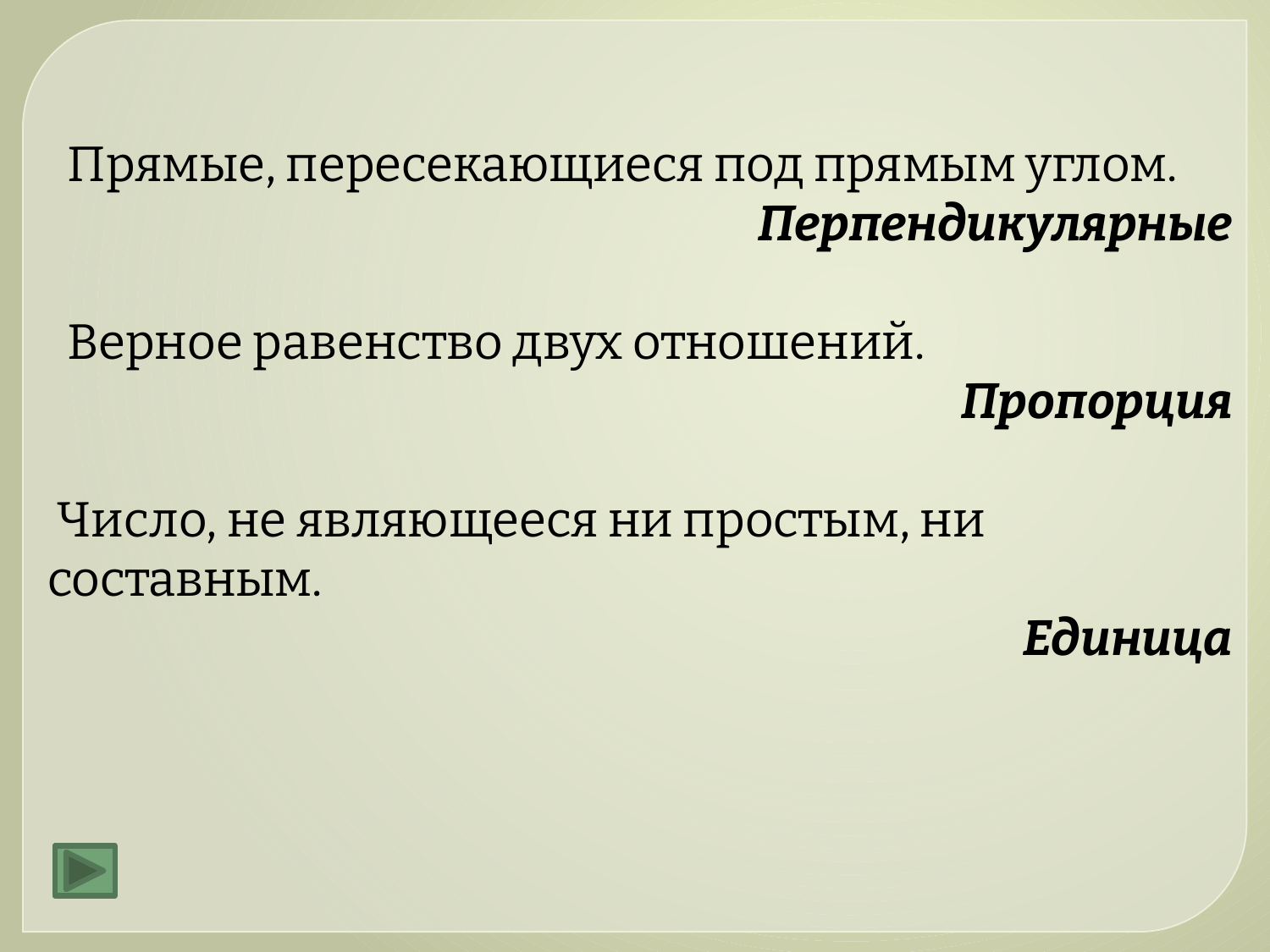

Прямые, пересекающиеся под прямым углом.
Перпендикулярные

  Верное равенство двух отношений.
Пропорция

 Число, не являющееся ни простым, ни составным.
Единица